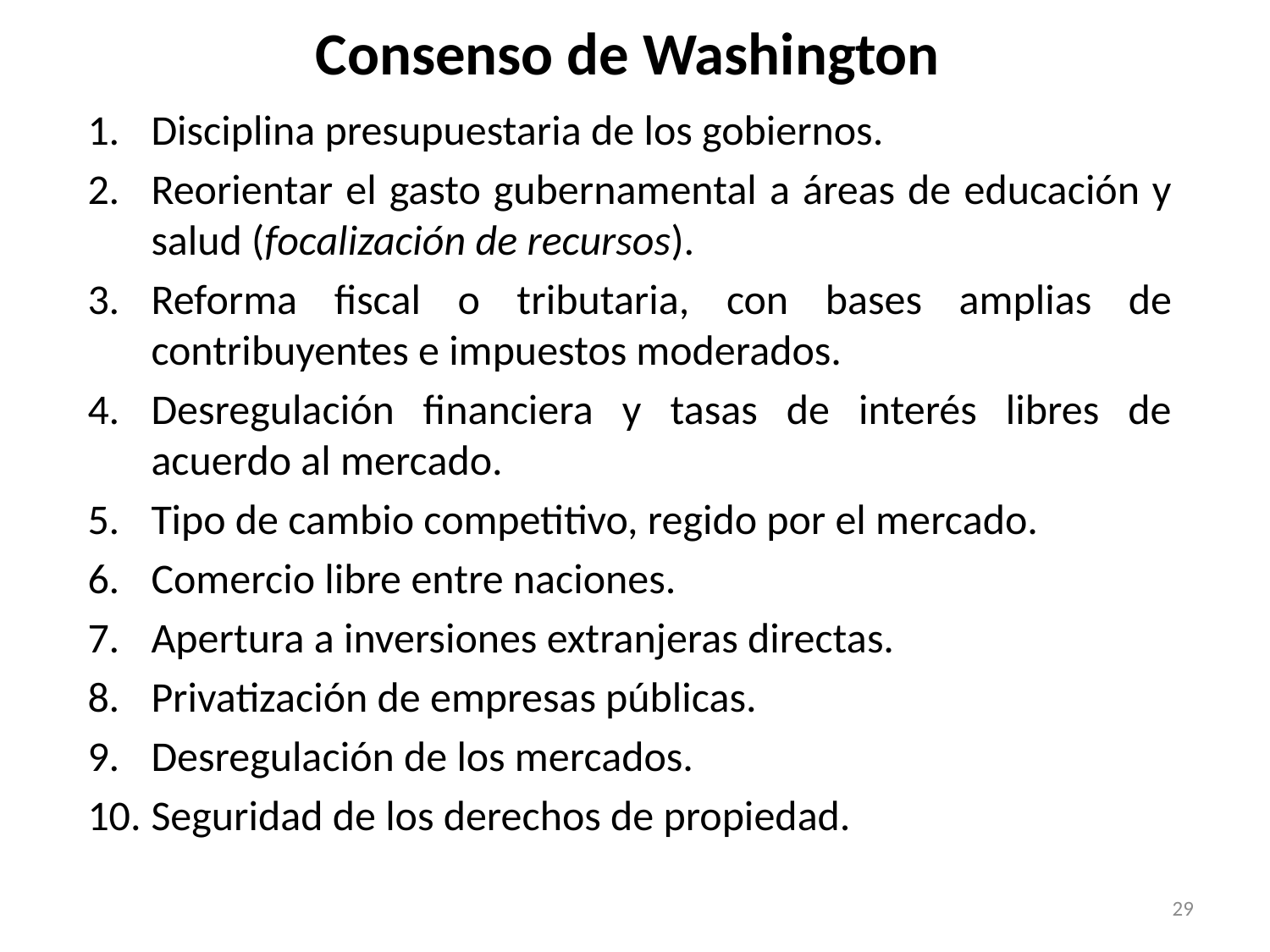

# Consenso de Washington
Disciplina presupuestaria de los gobiernos.
Reorientar el gasto gubernamental a áreas de educación y salud (focalización de recursos).
Reforma fiscal o tributaria, con bases amplias de contribuyentes e impuestos moderados.
Desregulación financiera y tasas de interés libres de acuerdo al mercado.
Tipo de cambio competitivo, regido por el mercado.
Comercio libre entre naciones.
Apertura a inversiones extranjeras directas.
Privatización de empresas públicas.
Desregulación de los mercados.
Seguridad de los derechos de propiedad.

29